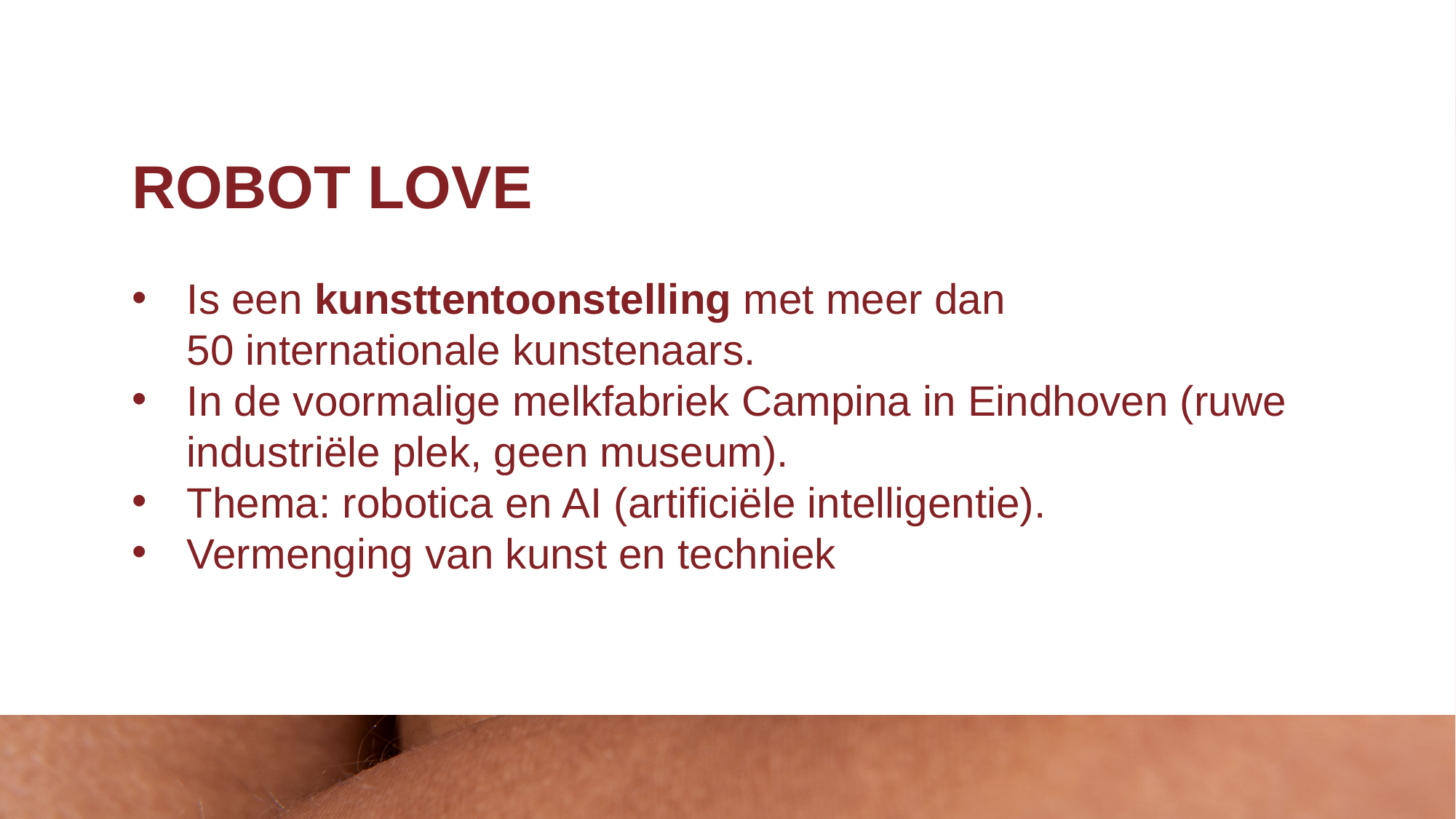

ROBOT LOVE

Is een kunsttentoonstelling met meer dan
50 internationale kunstenaars.
In de voormalige melkfabriek Campina in Eindhoven (ruwe industriële plek, geen museum).
Thema: robotica en AI (artificiële intelligentie).
Vermenging van kunst en techniek